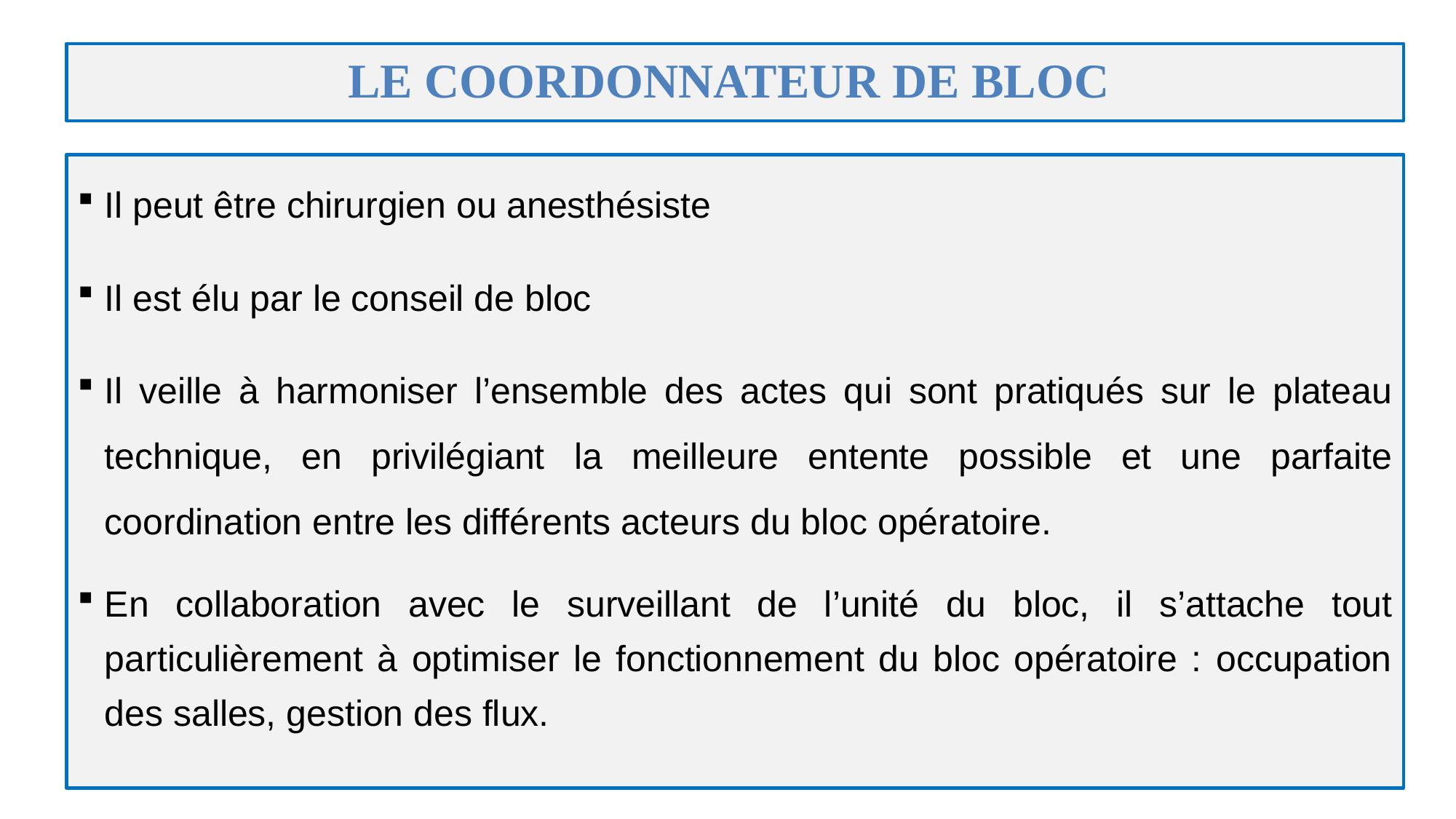

# LE COORDONNATEUR DE BLOC
Il peut être chirurgien ou anesthésiste
Il est élu par le conseil de bloc
Il veille à harmoniser l’ensemble des actes qui sont pratiqués sur le plateau technique, en privilégiant la meilleure entente possible et une parfaite coordination entre les différents acteurs du bloc opératoire.
En collaboration avec le surveillant de l’unité du bloc, il s’attache tout particulièrement à optimiser le fonctionnement du bloc opératoire : occupation des salles, gestion des flux.